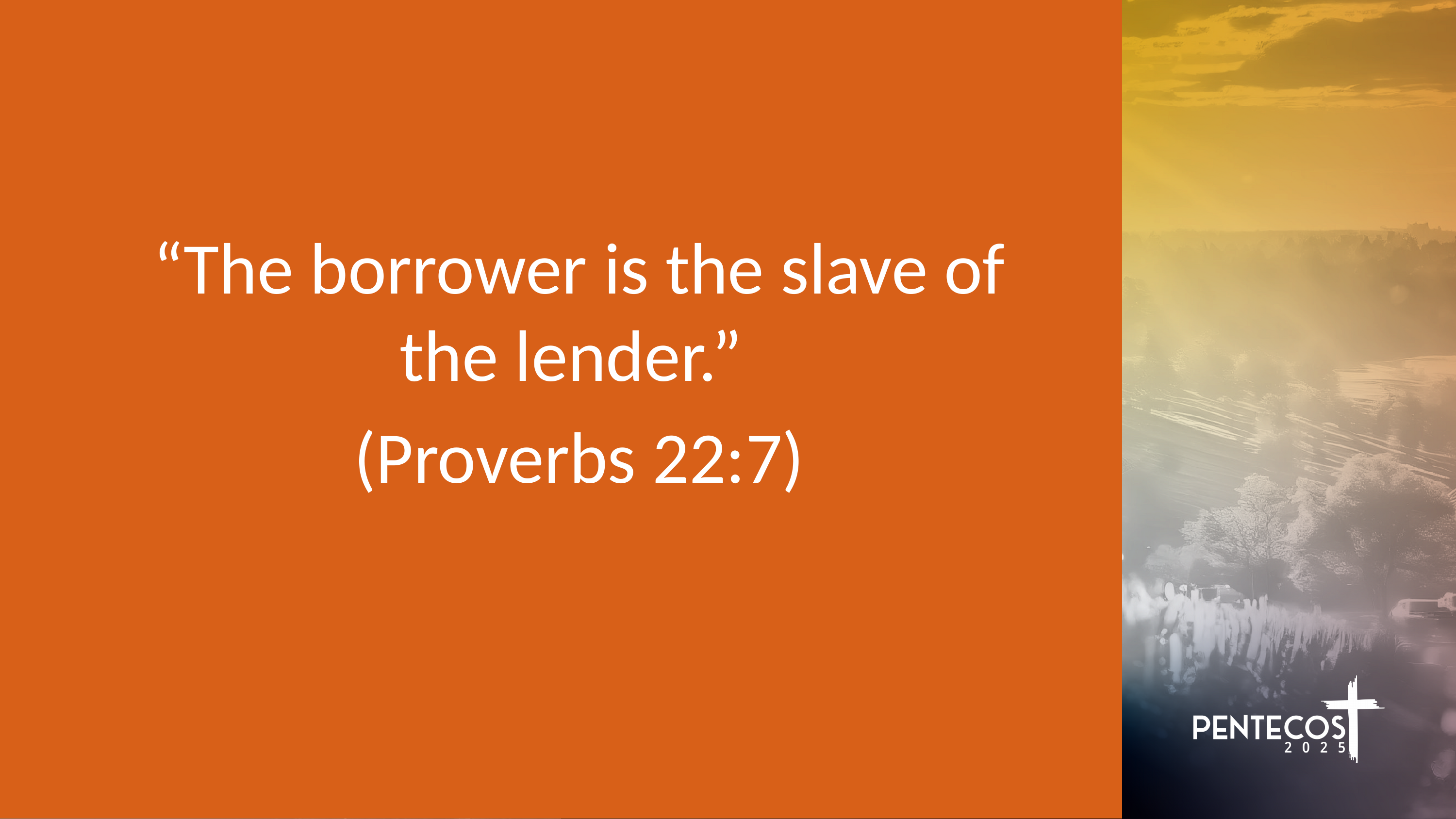

“The borrower is the slave of the lender.”
(Proverbs 22:7)